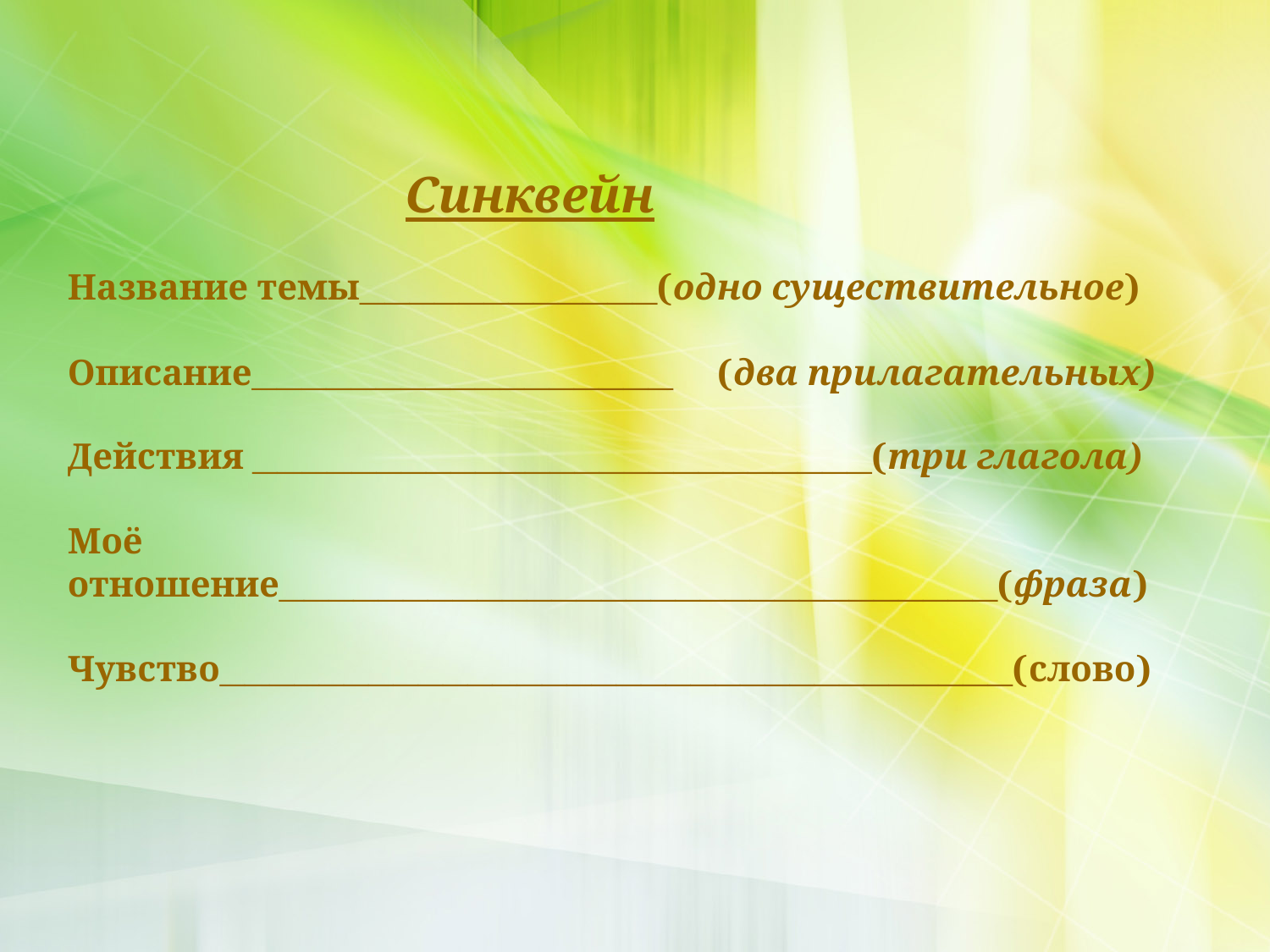

Синквейн
Название темы____________(одно существительное)
Описание_________________     (два прилагательных)
Действия _________________________(три глагола)
Моё отношение_____________________________(фраза)
Чувство________________________________(слово)